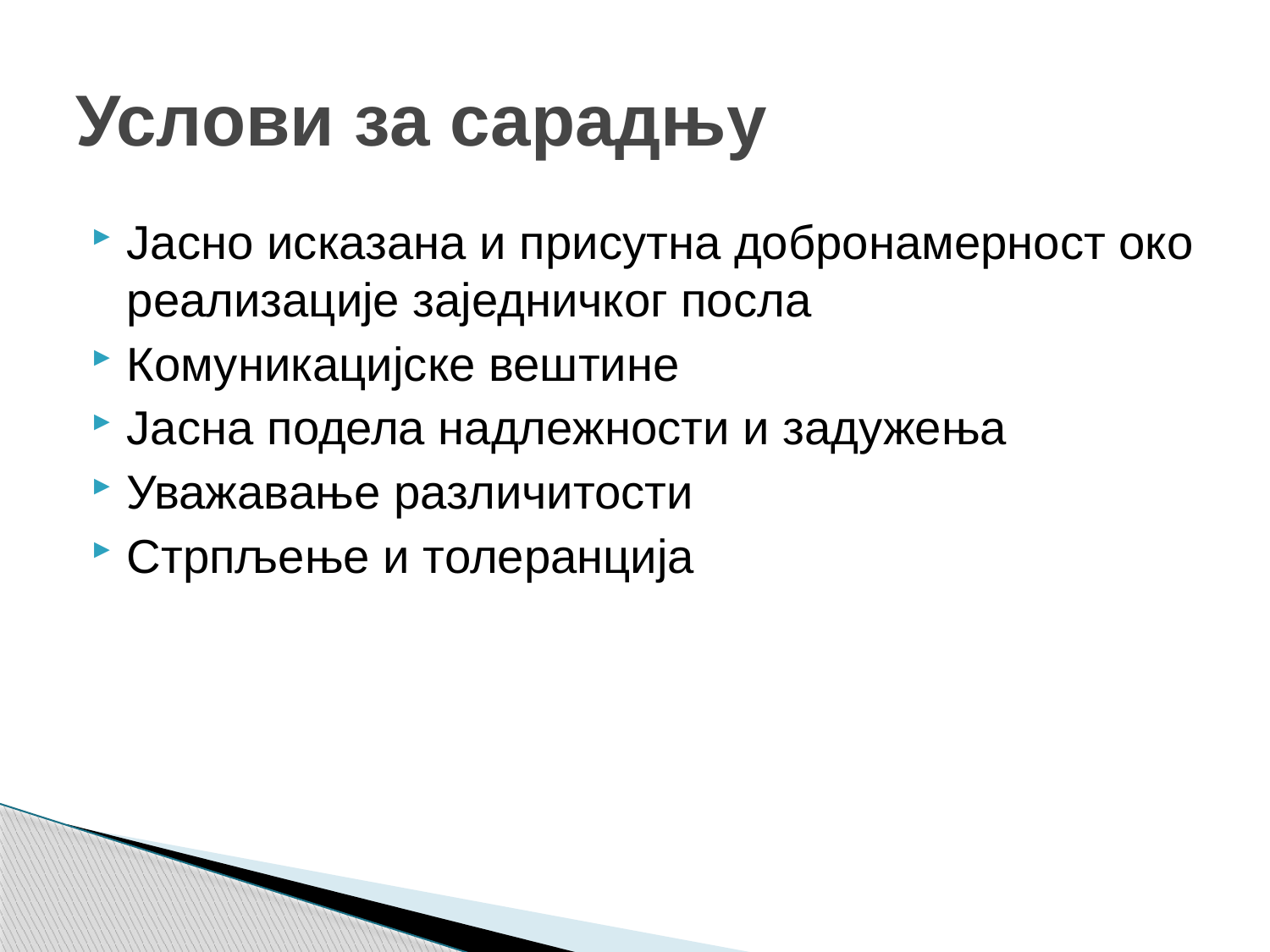

# Услови за сарадњу
Јасно исказана и присутна добронамерност око реализације заједничког посла
Комуникацијске вештине
Јасна подела надлежности и задужења
Уважавање различитости
Стрпљење и толеранција